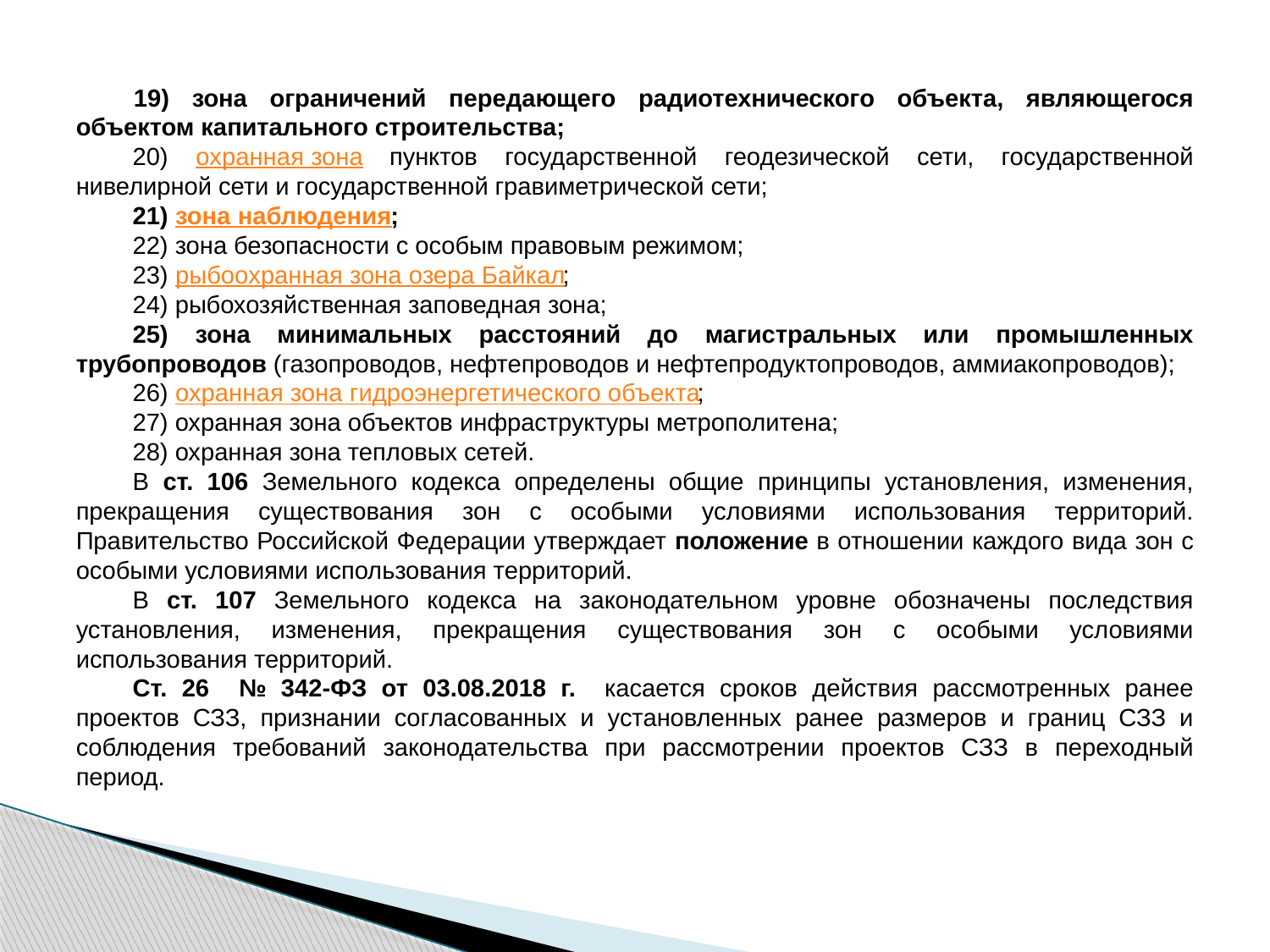

19) зона ограничений передающего радиотехнического объекта, являющегося объектом капитального строительства;
20) охранная зона пунктов государственной геодезической сети, государственной нивелирной сети и государственной гравиметрической сети;
21) зона наблюдения;
22) зона безопасности с особым правовым режимом;
23) рыбоохранная зона озера Байкал;
24) рыбохозяйственная заповедная зона;
25) зона минимальных расстояний до магистральных или промышленных трубопроводов (газопроводов, нефтепроводов и нефтепродуктопроводов, аммиакопроводов);
26) охранная зона гидроэнергетического объекта;
27) охранная зона объектов инфраструктуры метрополитена;
28) охранная зона тепловых сетей.
В ст. 106 Земельного кодекса определены общие принципы установления, изменения, прекращения существования зон с особыми условиями использования территорий. Правительство Российской Федерации утверждает положение в отношении каждого вида зон с особыми условиями использования территорий.
В ст. 107 Земельного кодекса на законодательном уровне обозначены последствия установления, изменения, прекращения существования зон с особыми условиями использования территорий.
Ст. 26  № 342-ФЗ от 03.08.2018 г.  касается сроков действия рассмотренных ранее проектов СЗЗ, признании согласованных и установленных ранее размеров и границ СЗЗ и соблюдения требований законодательства при рассмотрении проектов СЗЗ в переходный период.